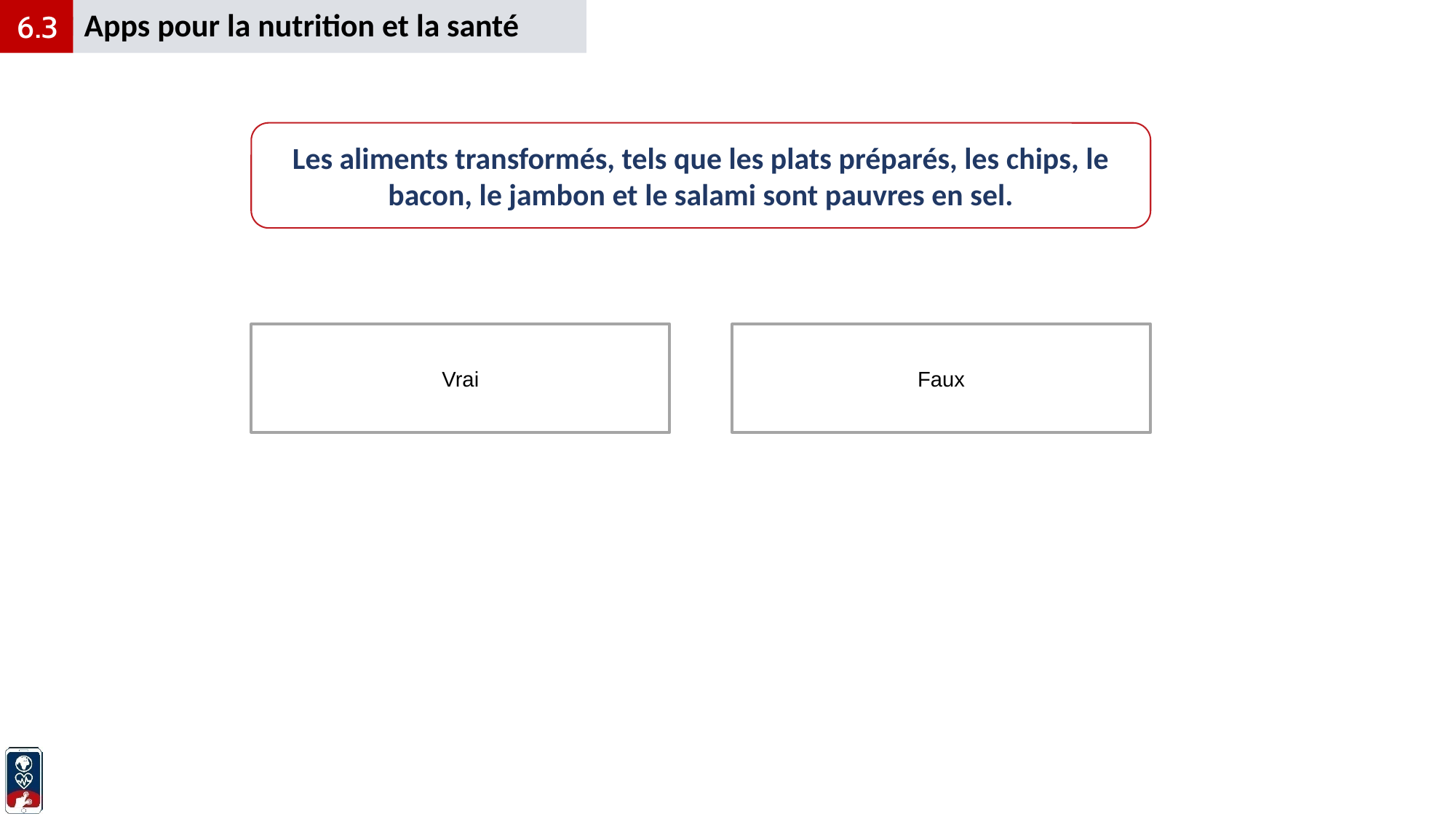

Apps pour la nutrition et la santé
6.3
Les aliments transformés, tels que les plats préparés, les chips, le bacon, le jambon et le salami sont pauvres en sel.
Faux
Vrai